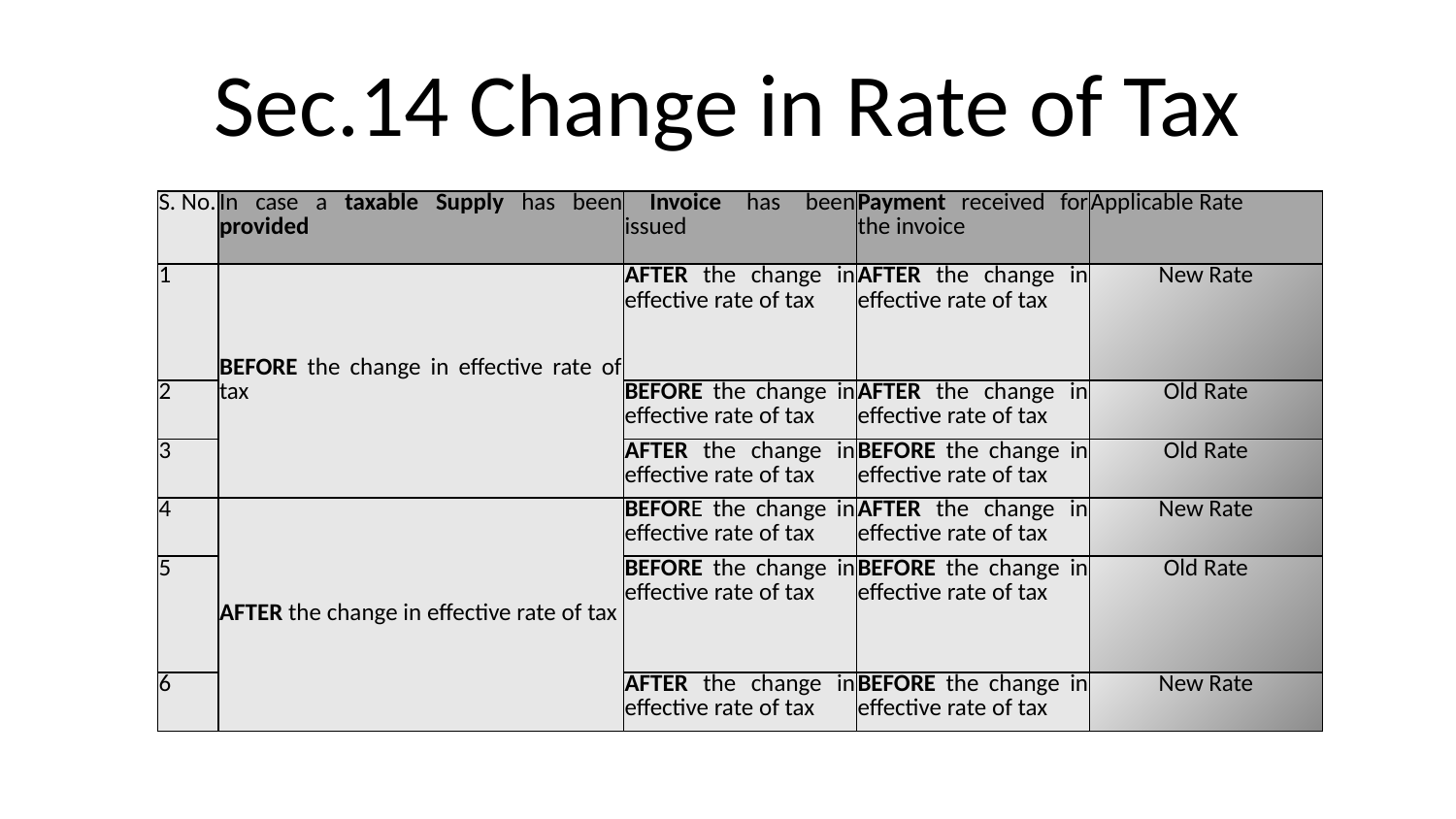

# Sec.14 Change in Rate of Tax
| S. No. | In case a taxable Supply has been provided | Invoice has been issued | Payment received for the invoice | Applicable Rate |
| --- | --- | --- | --- | --- |
| 1 | BEFORE the change in effective rate of tax | AFTER the change in effective rate of tax | AFTER the change in effective rate of tax | New Rate |
| 2 |  | BEFORE the change in effective rate of tax | AFTER the change in effective rate of tax | Old Rate |
| 3 |  | AFTER the change in effective rate of tax | BEFORE the change in effective rate of tax | Old Rate |
| 4 | AFTER the change in effective rate of tax | BEFORE the change in effective rate of tax | AFTER the change in effective rate of tax | New Rate |
| 5 |  | BEFORE the change in effective rate of tax | BEFORE the change in effective rate of tax | Old Rate |
| 6 |  | AFTER the change in effective rate of tax | BEFORE the change in effective rate of tax | New Rate |